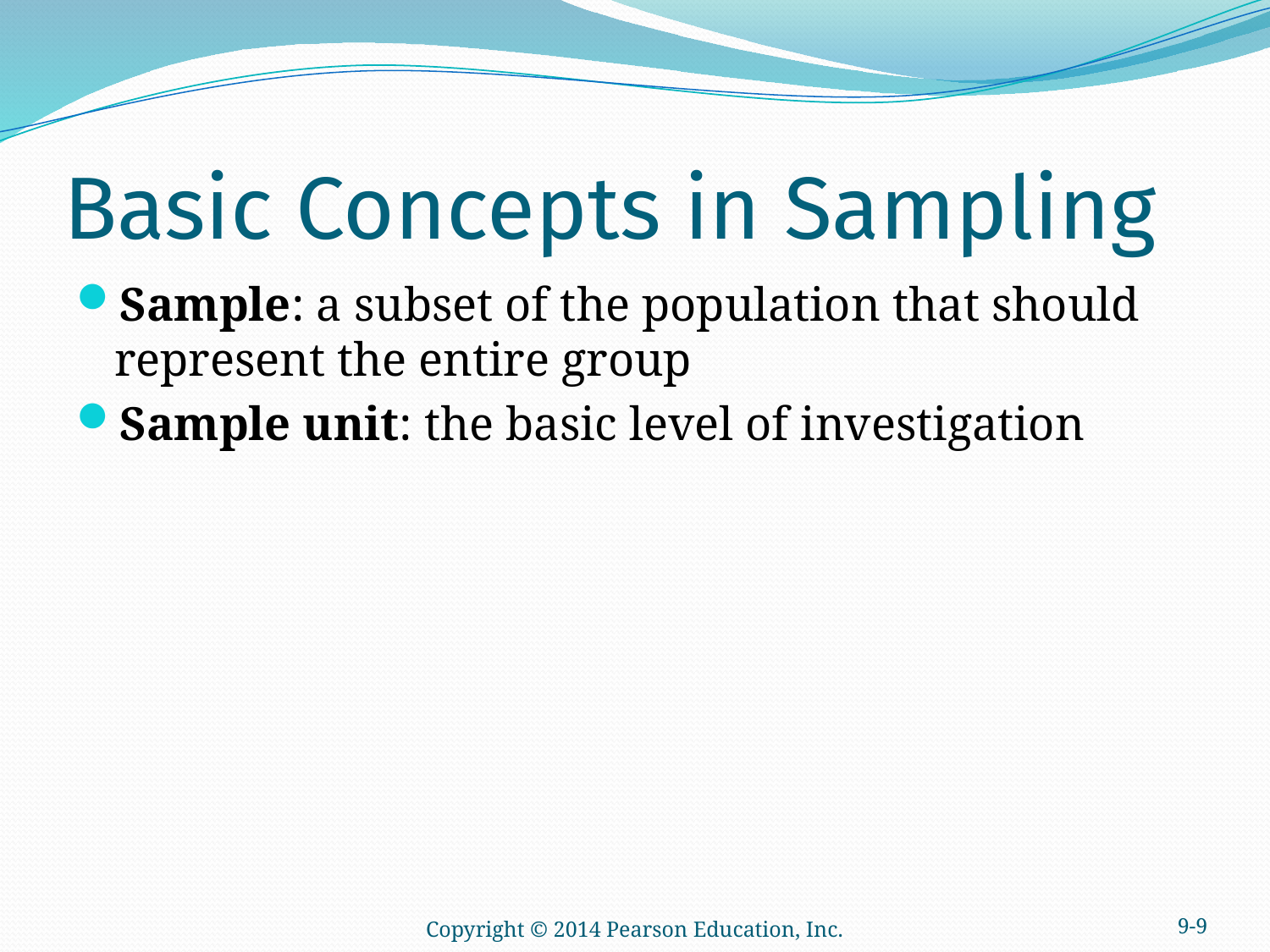

# Basic Concepts in Sampling
Sample: a subset of the population that should represent the entire group
Sample unit: the basic level of investigation